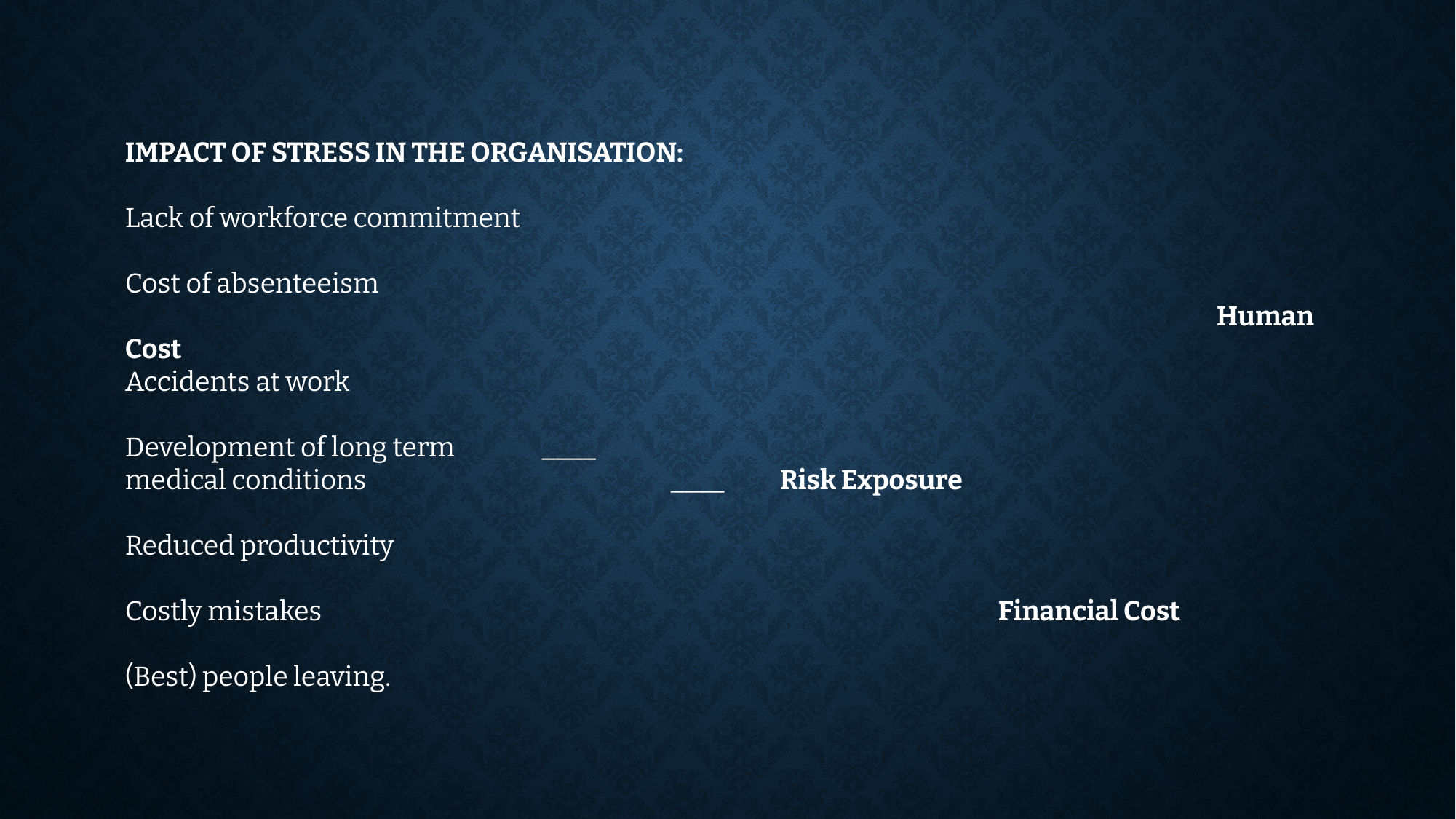

IMPACT OF STRESS IN THE ORGANISATION:

Lack of workforce commitment

Cost of absenteeism
										Human Cost
Accidents at work

Development of long term                ____
medical conditions	             		____    	Risk Exposure

Reduced productivity

Costly mistakes							Financial Cost

(Best) people leaving.